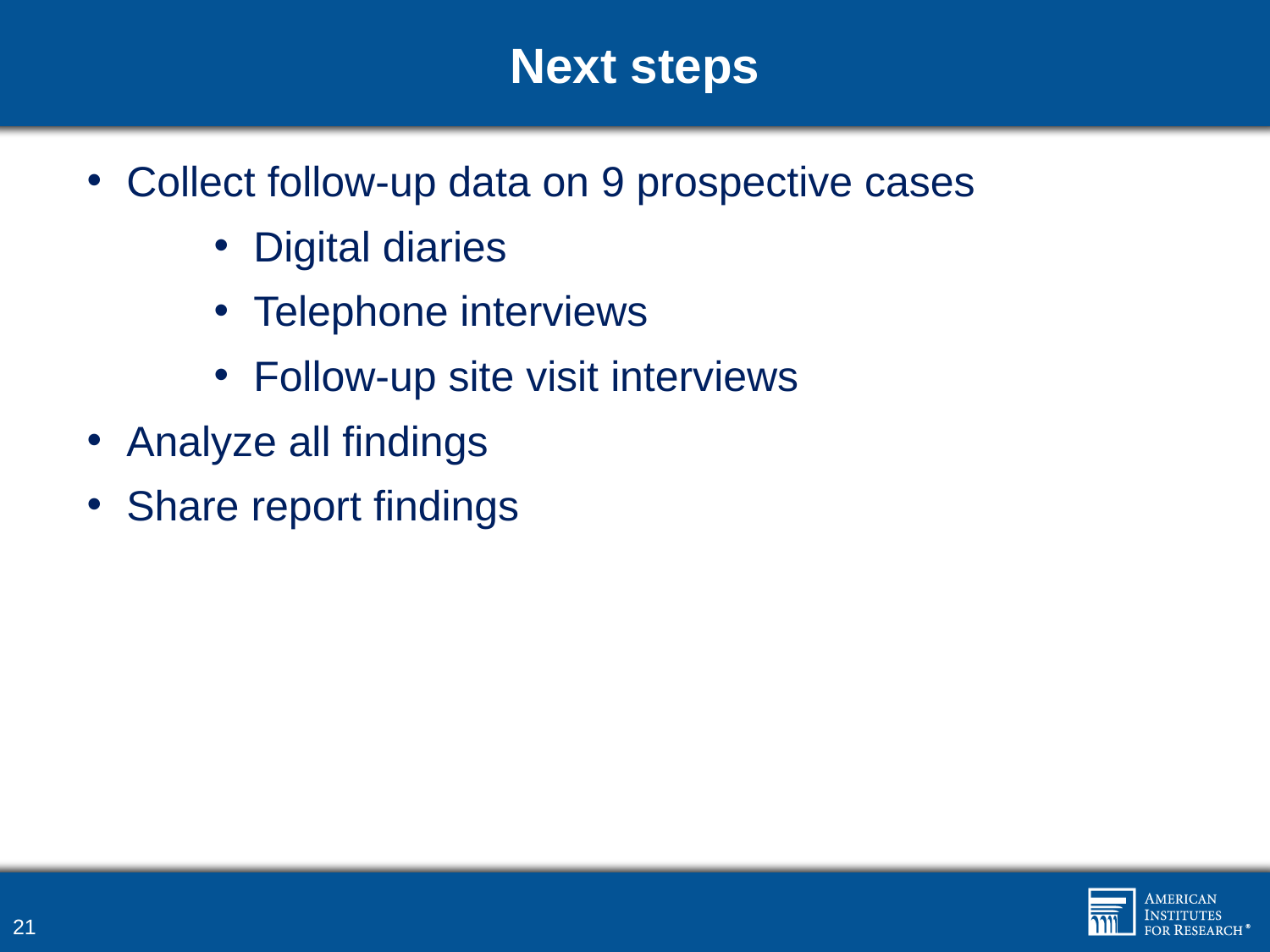

# Next steps
Collect follow-up data on 9 prospective cases
Digital diaries
Telephone interviews
Follow-up site visit interviews
Analyze all findings
Share report findings

21